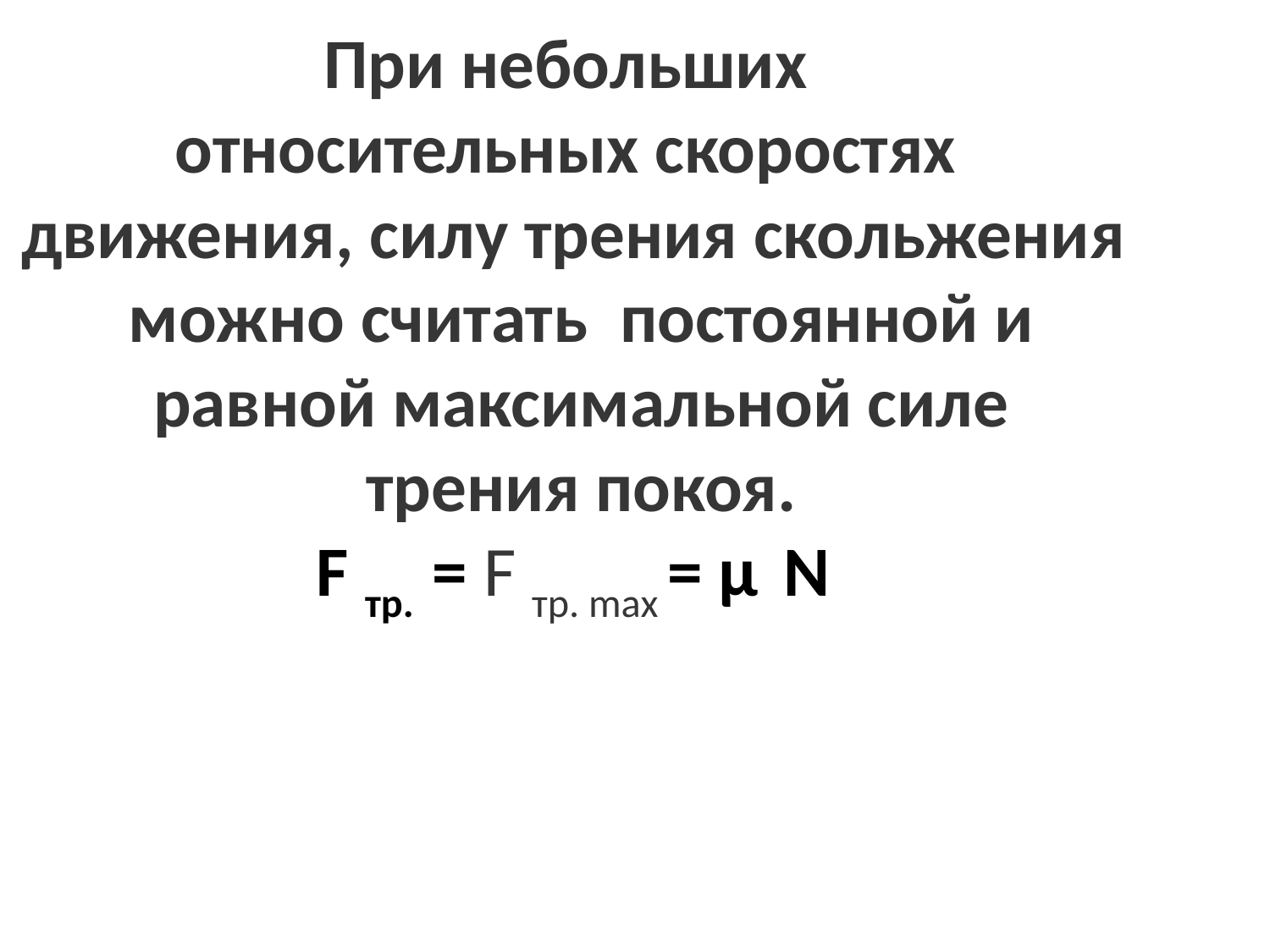

При небольших
относительных скоростях
движения, силу трения скольжения
 можно считать  постоянной и
 равной максимальной силе
 трения покоя.
F тр.  = F тр. maх = µ  N